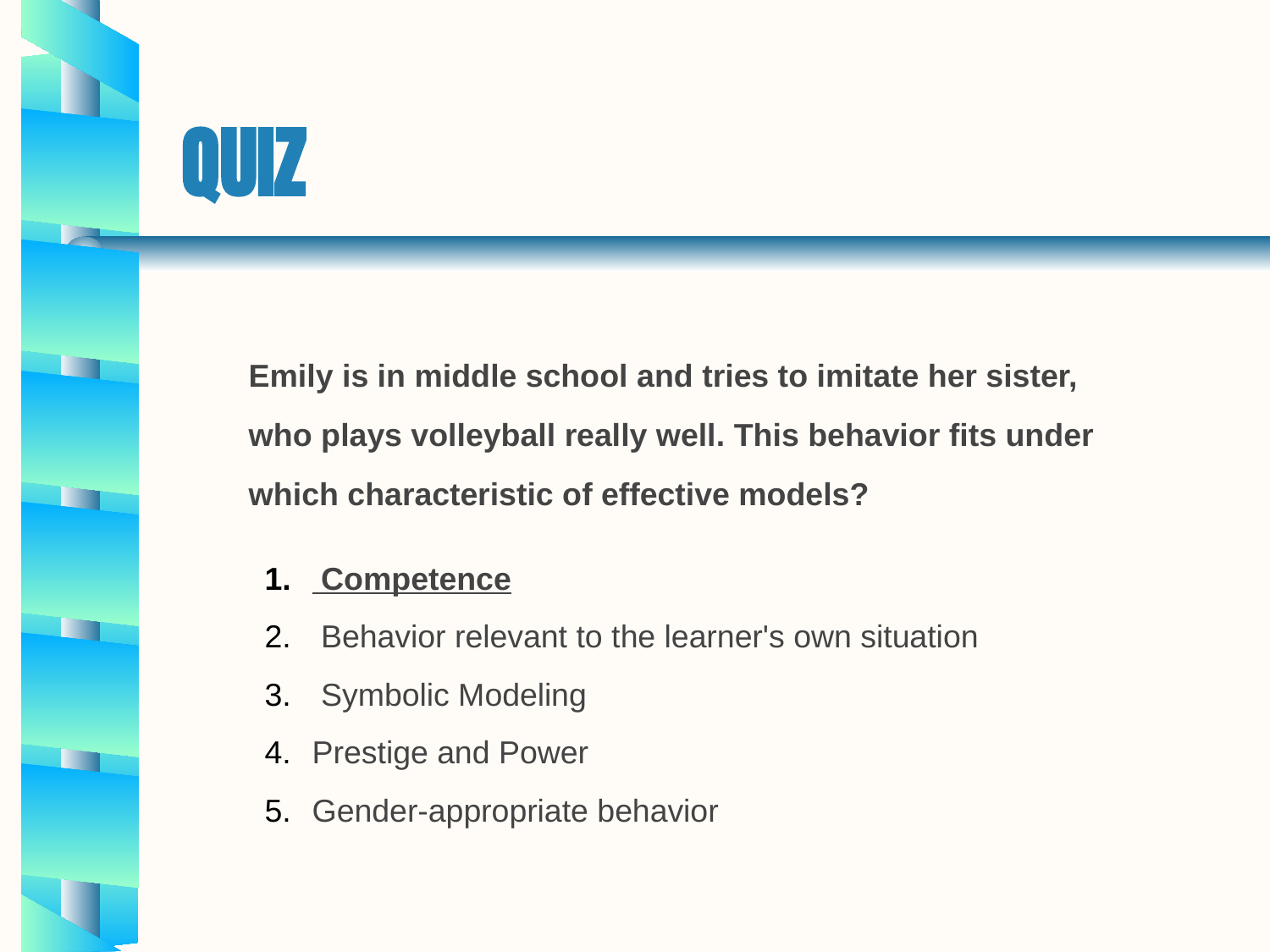

# Quiz
Emily is in middle school and tries to imitate her sister, who plays volleyball really well. This behavior fits under which characteristic of effective models?
 Competence
 Behavior relevant to the learner's own situation
 Symbolic Modeling
Prestige and Power
Gender-appropriate behavior